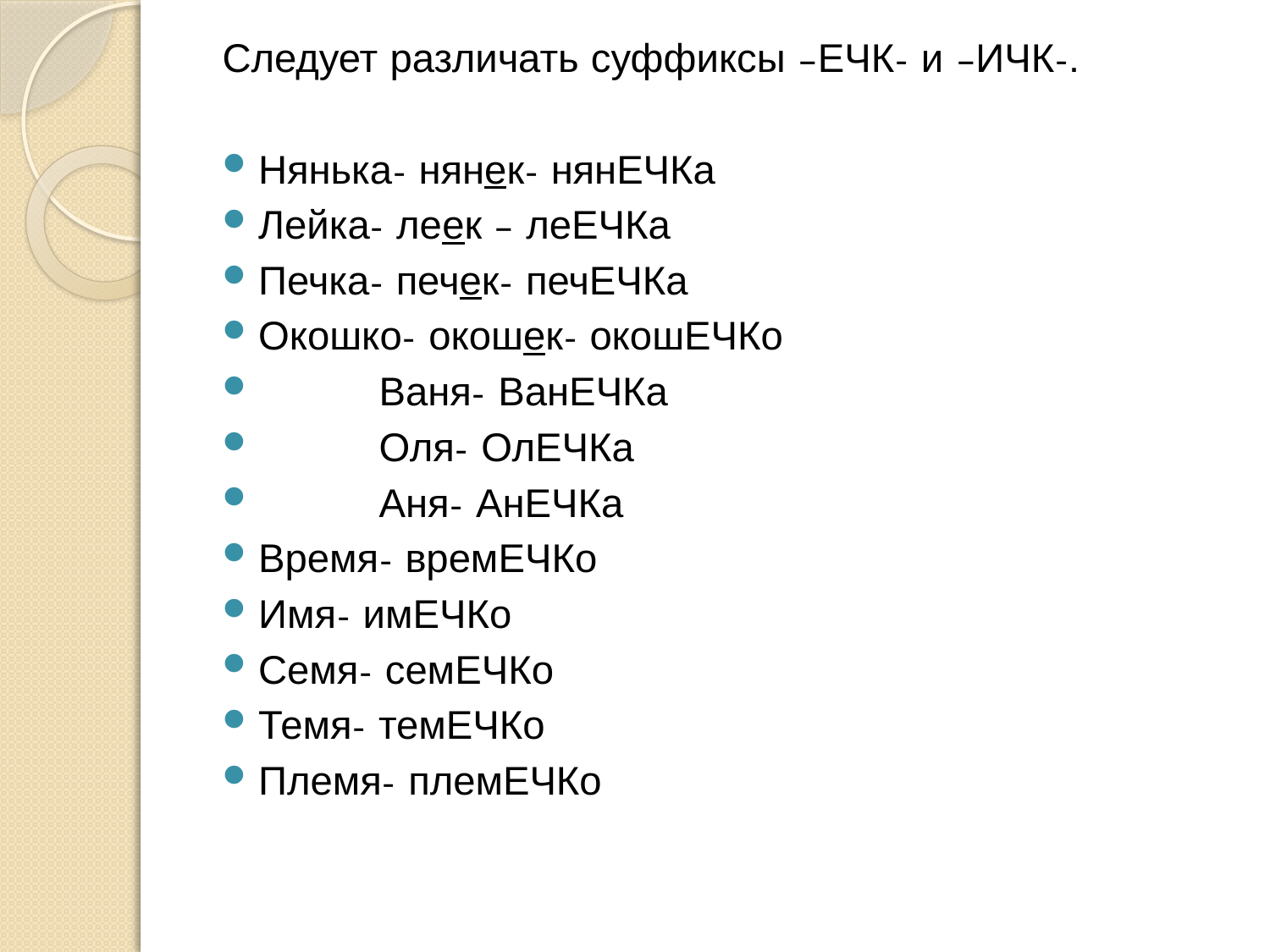

Следует различать суффиксы –ЕЧК- и –ИЧК-.

Нянька- нянек- нянЕЧКа
Лейка- леек – леЕЧКа
Печка- печек- печЕЧКа
Окошко- окошек- окошЕЧКо
          Ваня- ВанЕЧКа
          Оля- ОлЕЧКа
          Аня- АнЕЧКа
Время- времЕЧКо
Имя- имЕЧКо
Семя- семЕЧКо
Темя- темЕЧКо
Племя- племЕЧКо